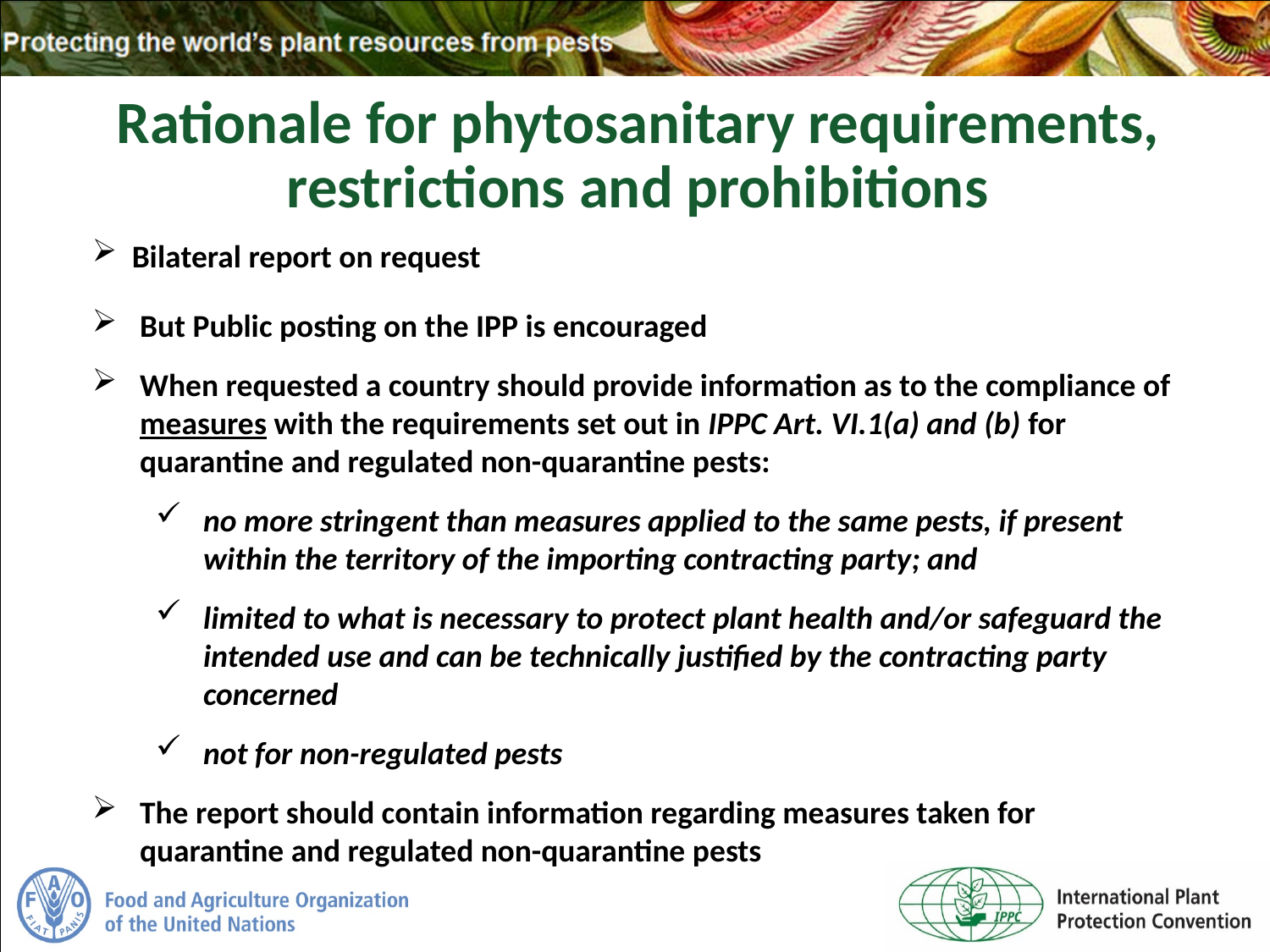

Rationale for phytosanitary requirements, restrictions and prohibitions
Bilateral report on request
But Public posting on the IPP is encouraged
When requested a country should provide information as to the compliance of measures with the requirements set out in IPPC Art. VI.1(a) and (b) for quarantine and regulated non-quarantine pests:
no more stringent than measures applied to the same pests, if present within the territory of the importing contracting party; and
limited to what is necessary to protect plant health and/or safeguard the intended use and can be technically justified by the contracting party concerned
not for non-regulated pests
The report should contain information regarding measures taken for quarantine and regulated non-quarantine pests